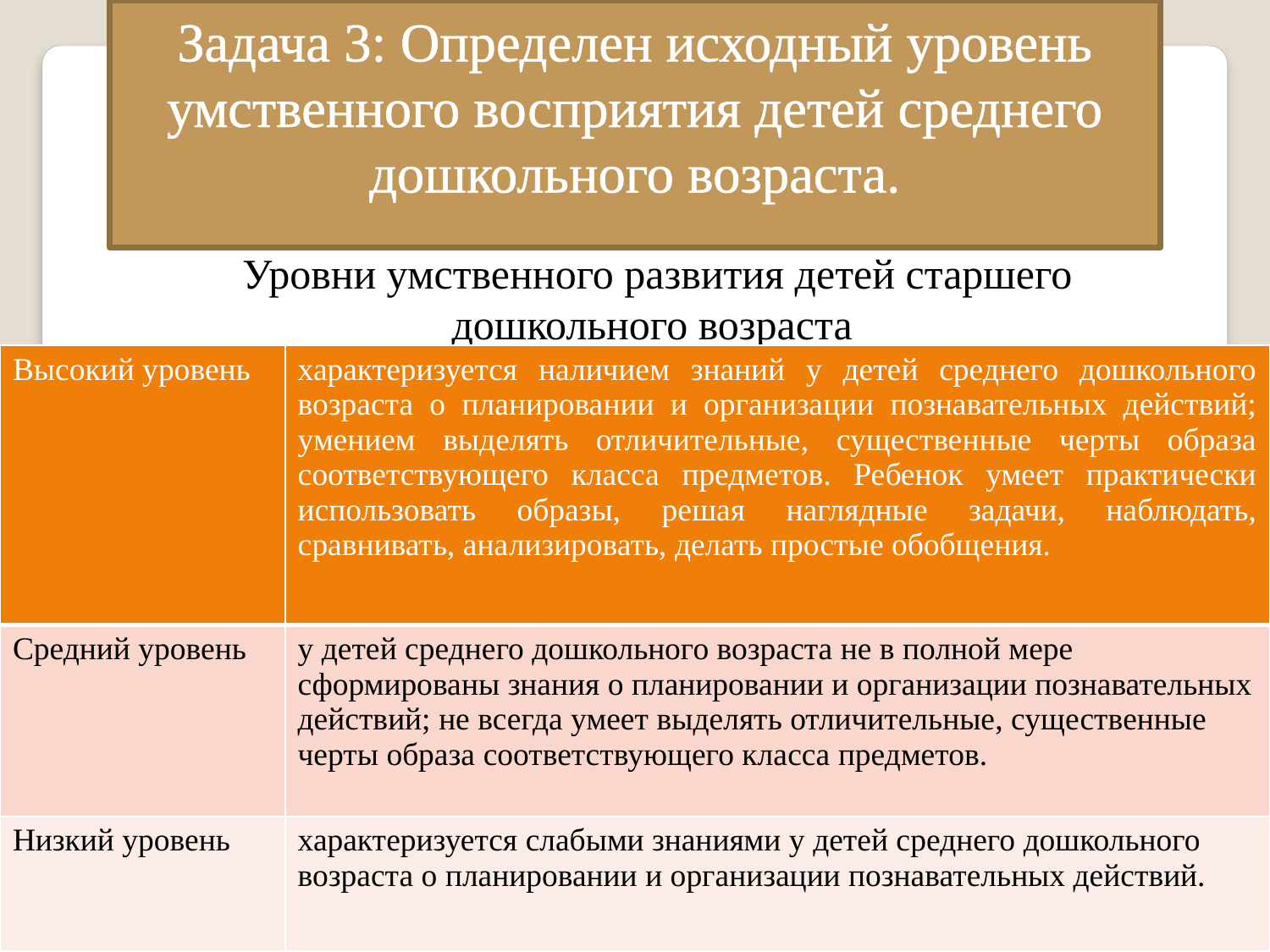

Задача 3: Определен исходный уровень умственного восприятия детей среднего дошкольного возраста.

Уровни умственного развития детей старшего дошкольного возраста
| Высокий уровень | характеризуется наличием знаний у детей среднего дошкольного возраста о планировании и организации познавательных действий; умением выделять отличительные, существенные черты образа соответствующего класса предметов. Ребенок умеет практически использовать образы, решая наглядные задачи, наблюдать, сравнивать, анализировать, делать простые обобщения. |
| --- | --- |
| Средний уровень | у детей среднего дошкольного возраста не в полной мере сформированы знания о планировании и организации познавательных действий; не всегда умеет выделять отличительные, существенные черты образа соответствующего класса предметов. |
| Низкий уровень | характеризуется слабыми знаниями у детей среднего дошкольного возраста о планировании и организации познавательных действий. |